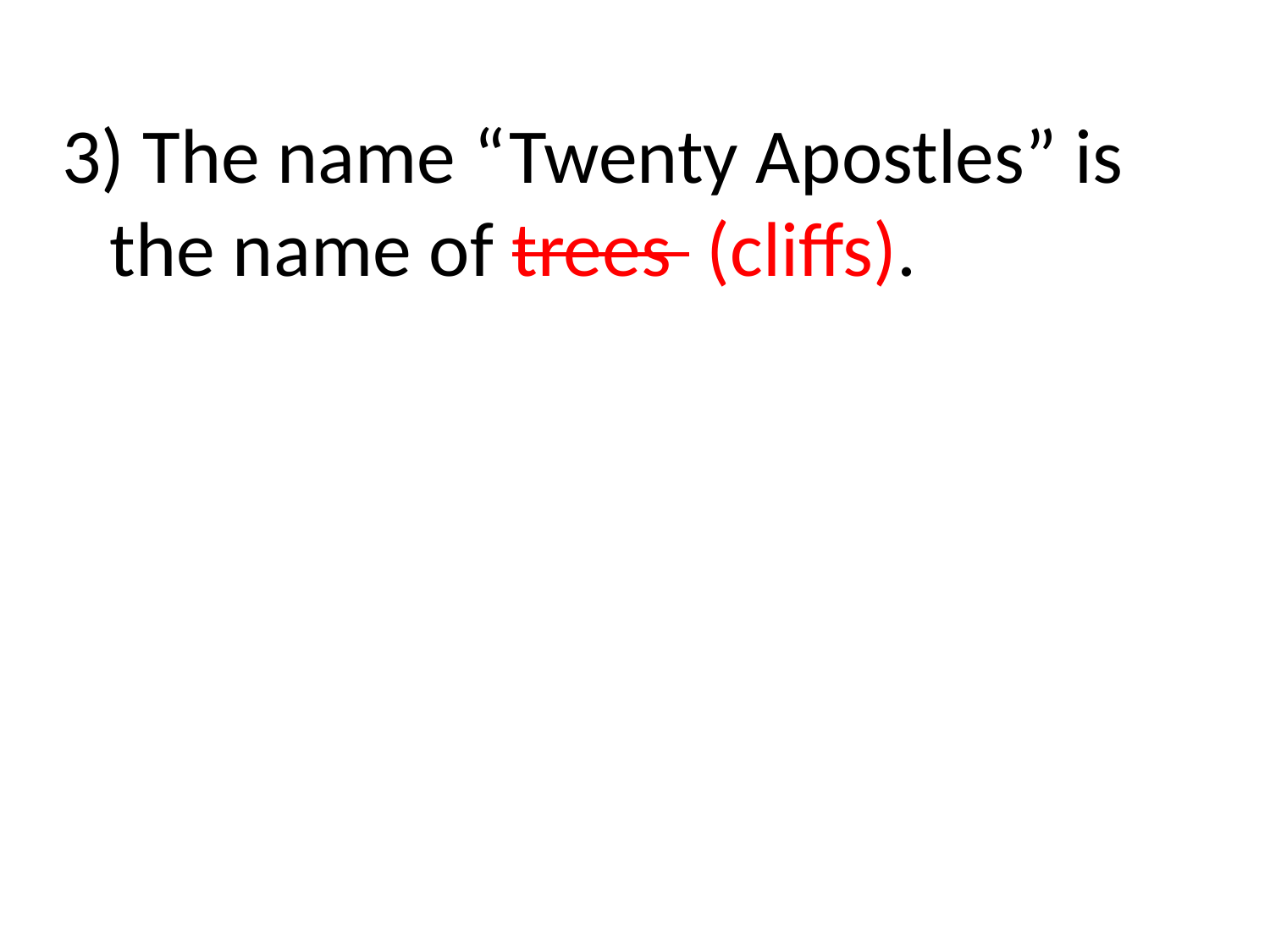

3) The name “Twenty Apostles” is the name of trees  (cliffs).